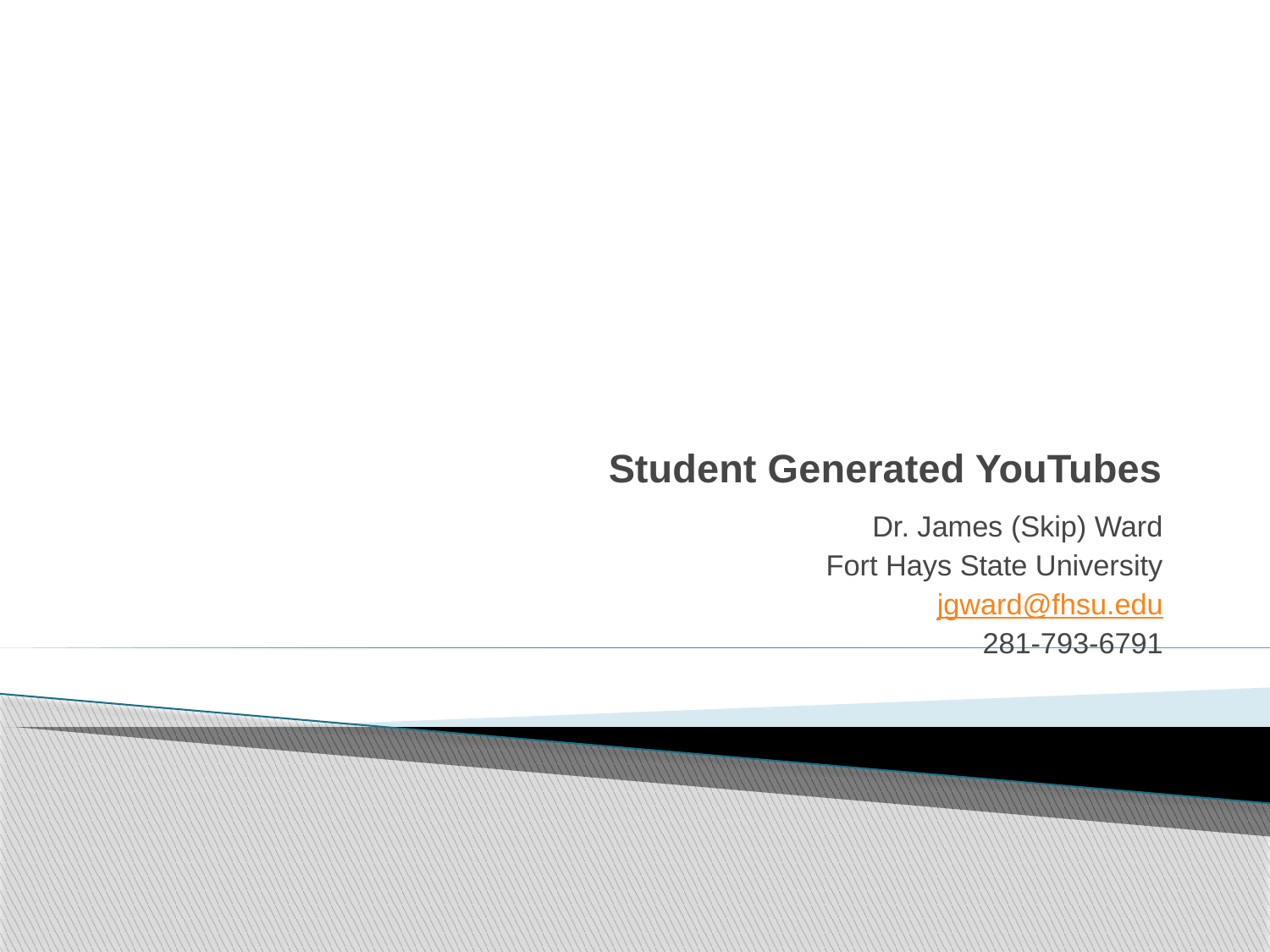

# Student Generated YouTubes
Dr. James (Skip) Ward
Fort Hays State University
jgward@fhsu.edu
281-793-6791